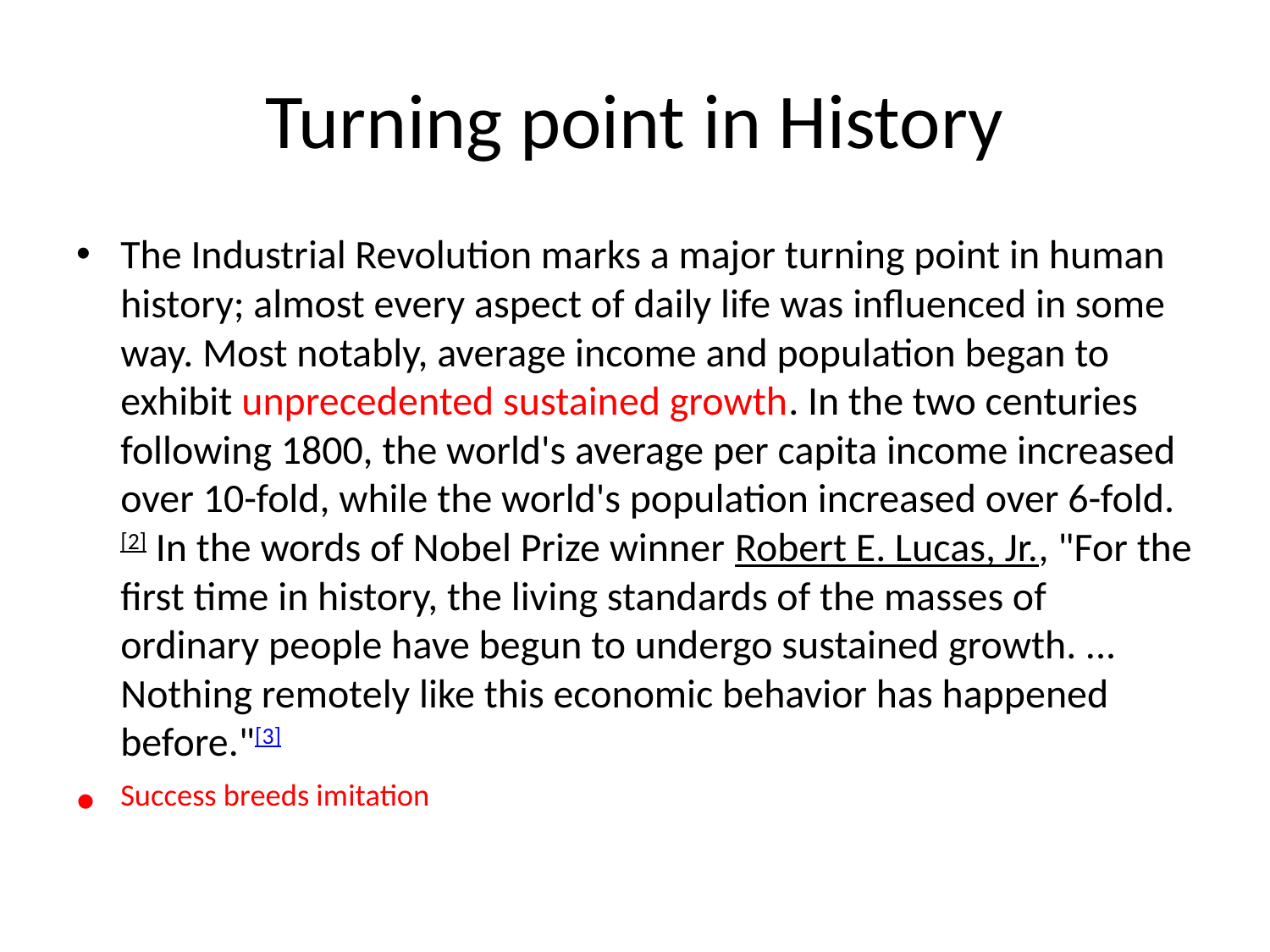

# Turning point in History
The Industrial Revolution marks a major turning point in human history; almost every aspect of daily life was influenced in some way. Most notably, average income and population began to exhibit unprecedented sustained growth. In the two centuries following 1800, the world's average per capita income increased over 10-fold, while the world's population increased over 6-fold.[2] In the words of Nobel Prize winner Robert E. Lucas, Jr., "For the first time in history, the living standards of the masses of ordinary people have begun to undergo sustained growth. ... Nothing remotely like this economic behavior has happened before."[3]
Success breeds imitation